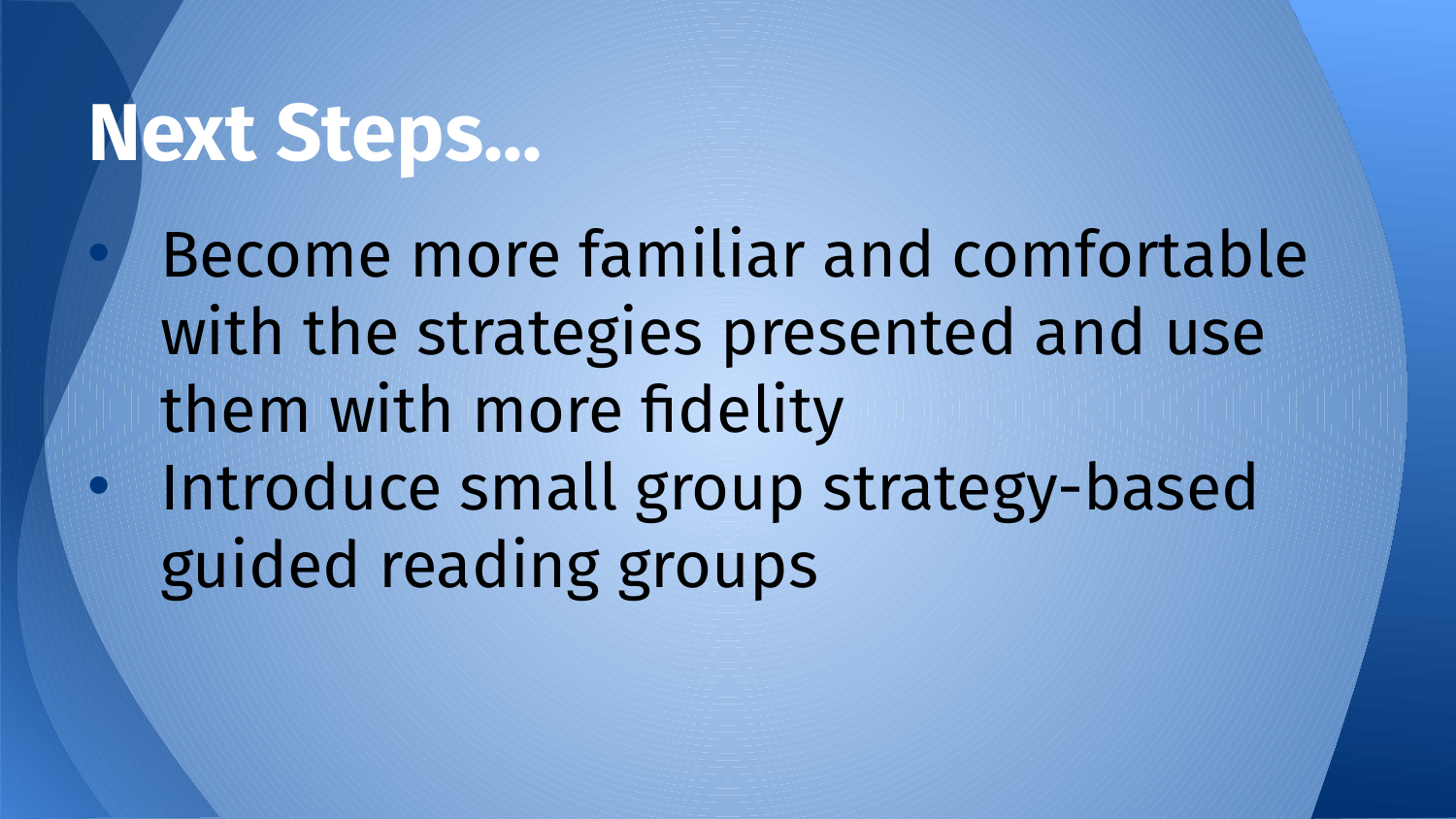

# Next Steps...
Become more familiar and comfortable with the strategies presented and use them with more fidelity
Introduce small group strategy-based guided reading groups